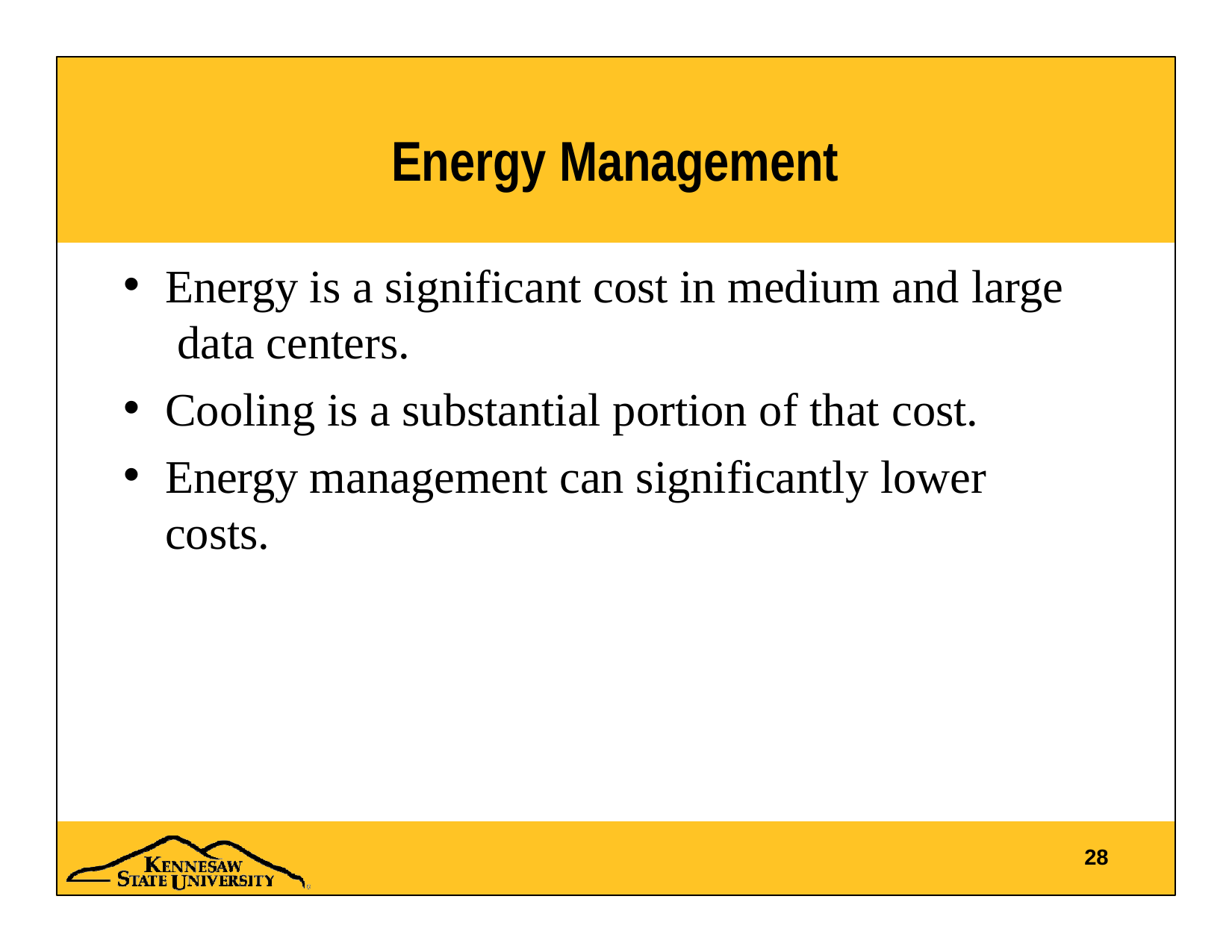

# Energy Management
Energy is a significant cost in medium and large  data centers.
Cooling is a substantial portion of that cost.
Energy management can significantly lower costs.

28